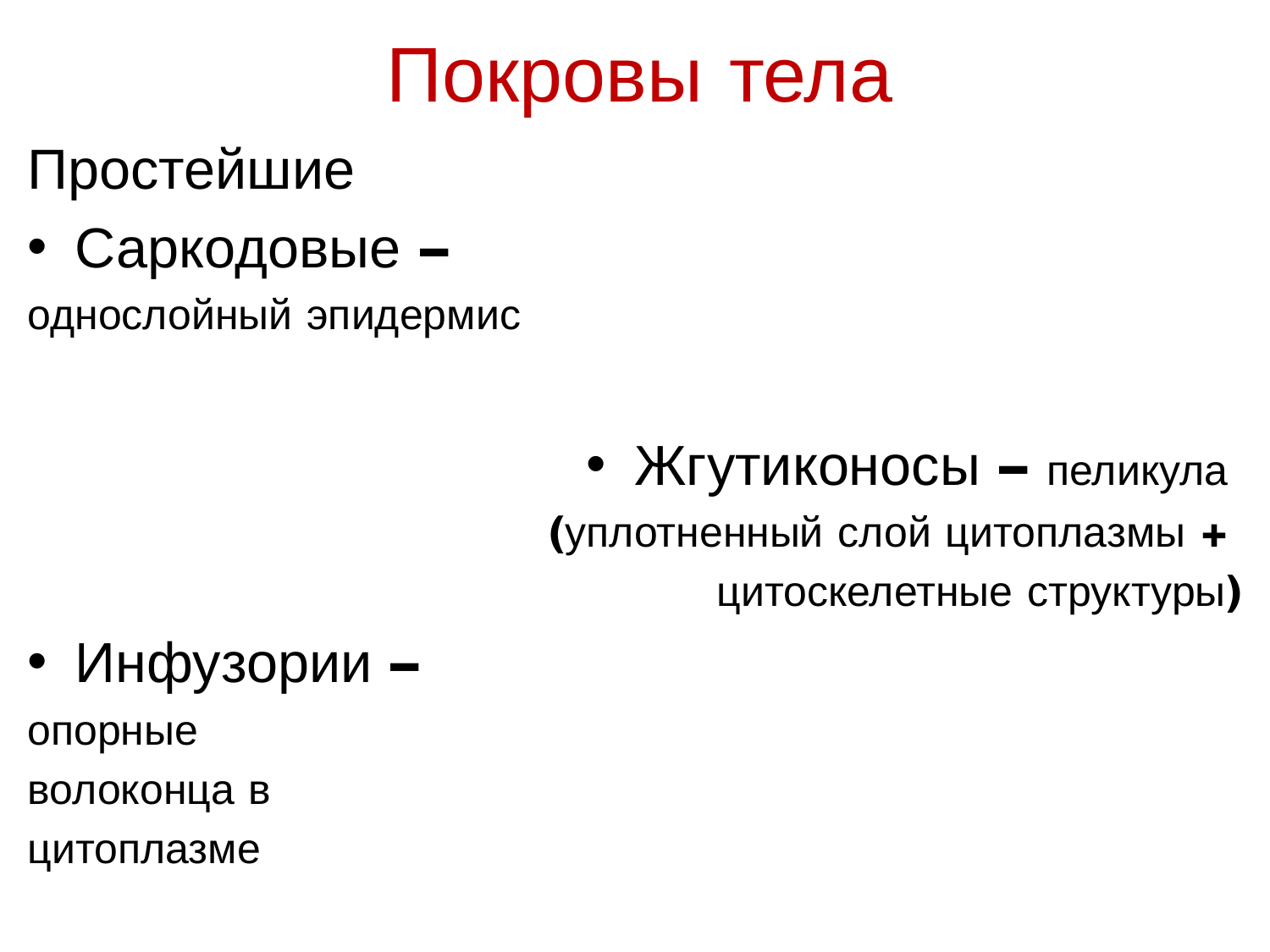

# Покровы тела
Простейшие
Саркодовые –
однослойный эпидермис

Жгутиконосы – пеликула
(уплотненный слой цитоплазмы +
цитоскелетные структуры)
Инфузории –
опорные
волоконца в
цитоплазме